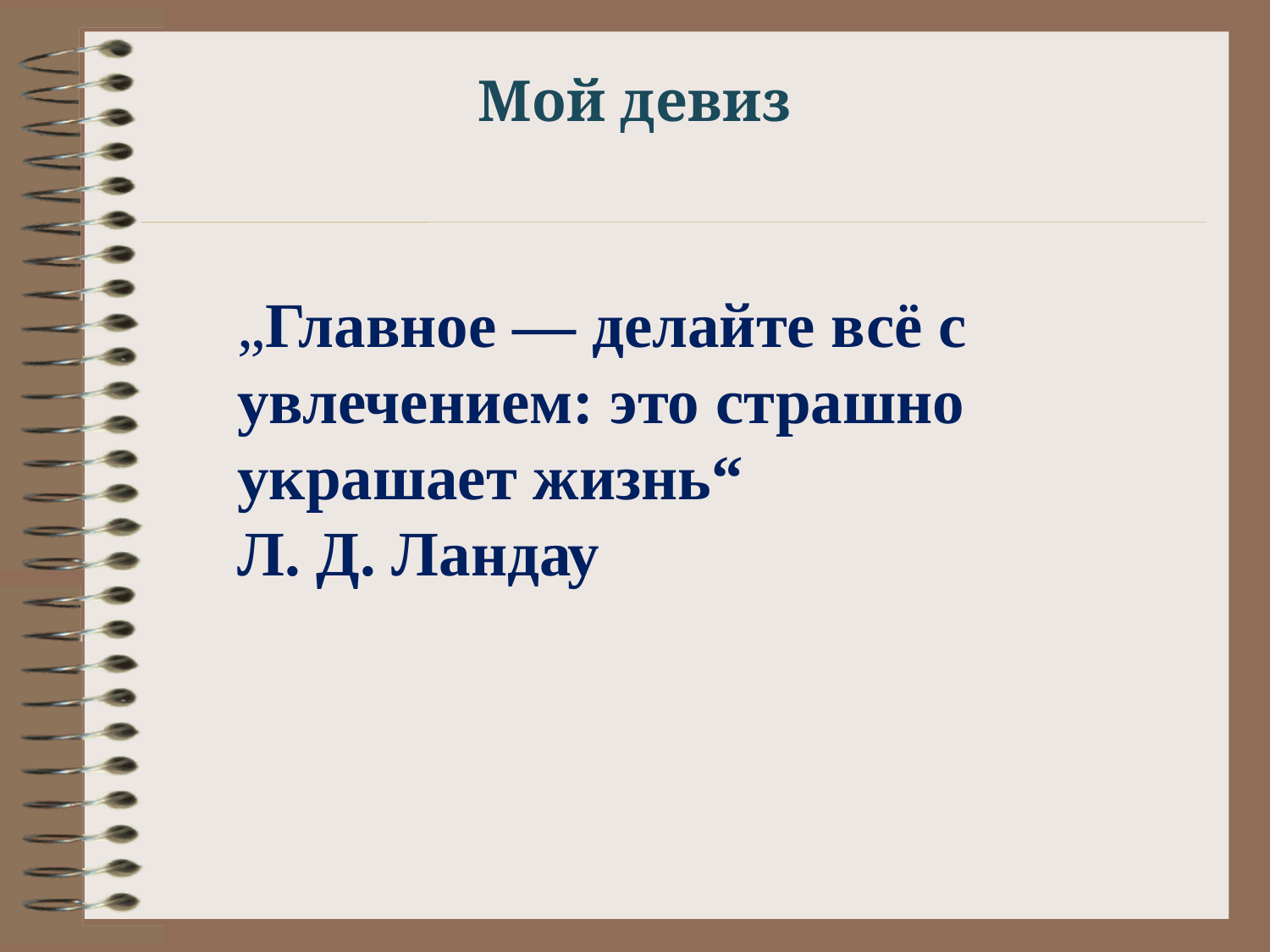

# Мой девиз
„Главное — делайте всё с увлечением: это страшно украшает жизнь“
Л. Д. Ландау